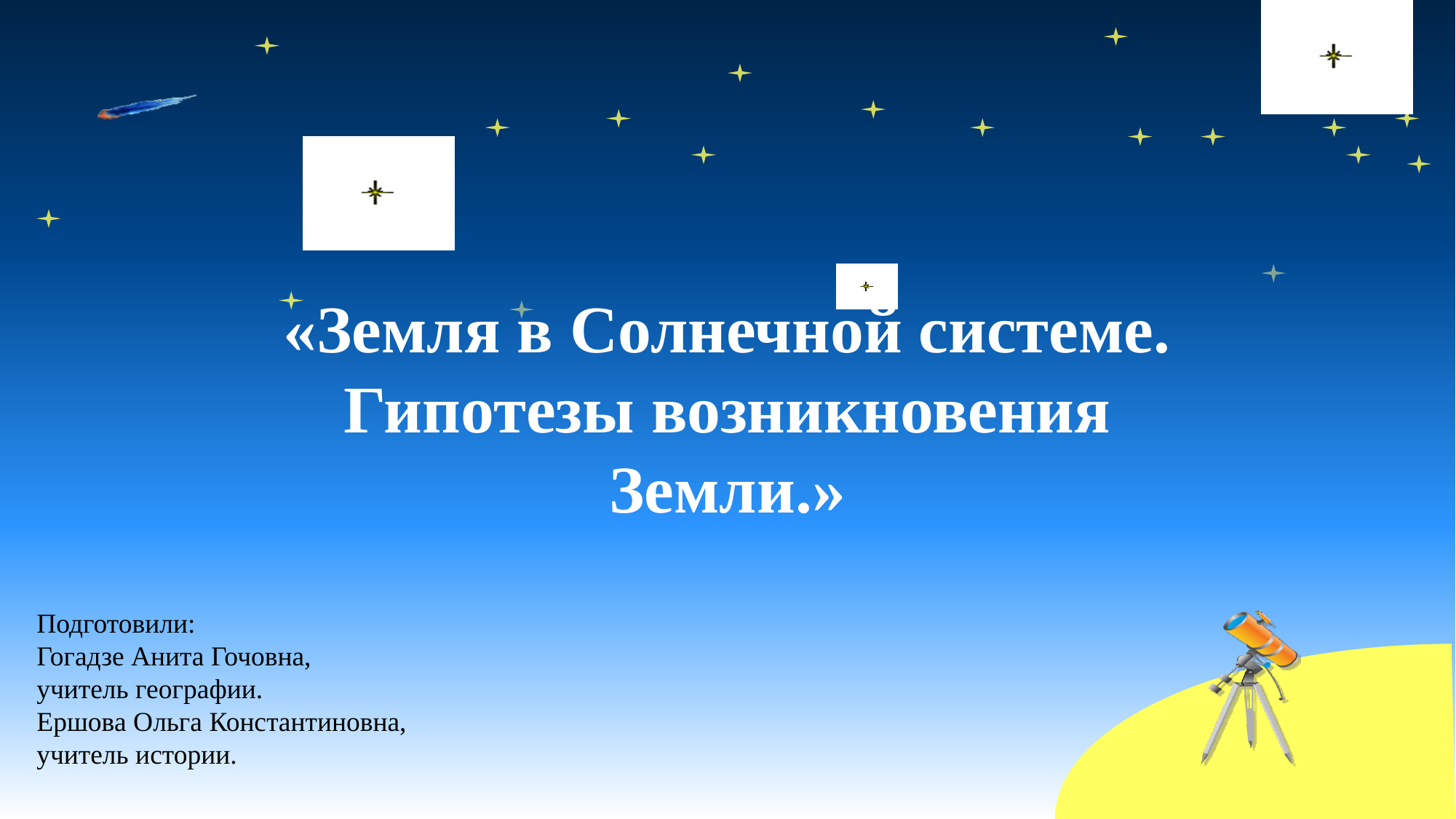

# «Земля в Солнечной системе. Гипотезы возникновения Земли.»
Подготовили:
Гогадзе Анита Гочовна,
учитель географии.
Ершова Ольга Константиновна, учитель истории.